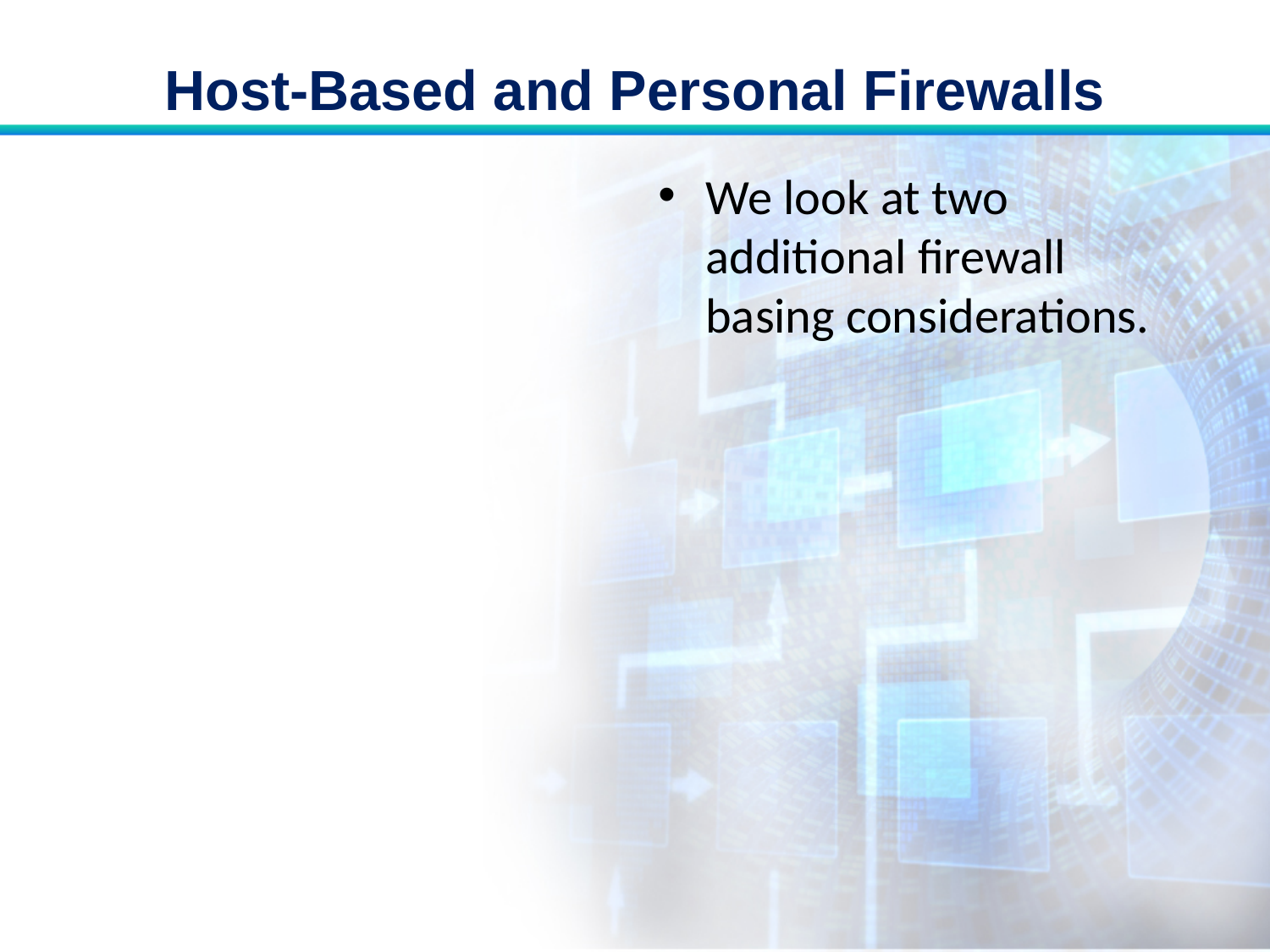

# Host-Based and Personal Firewalls
We look at two additional firewall basing considerations.